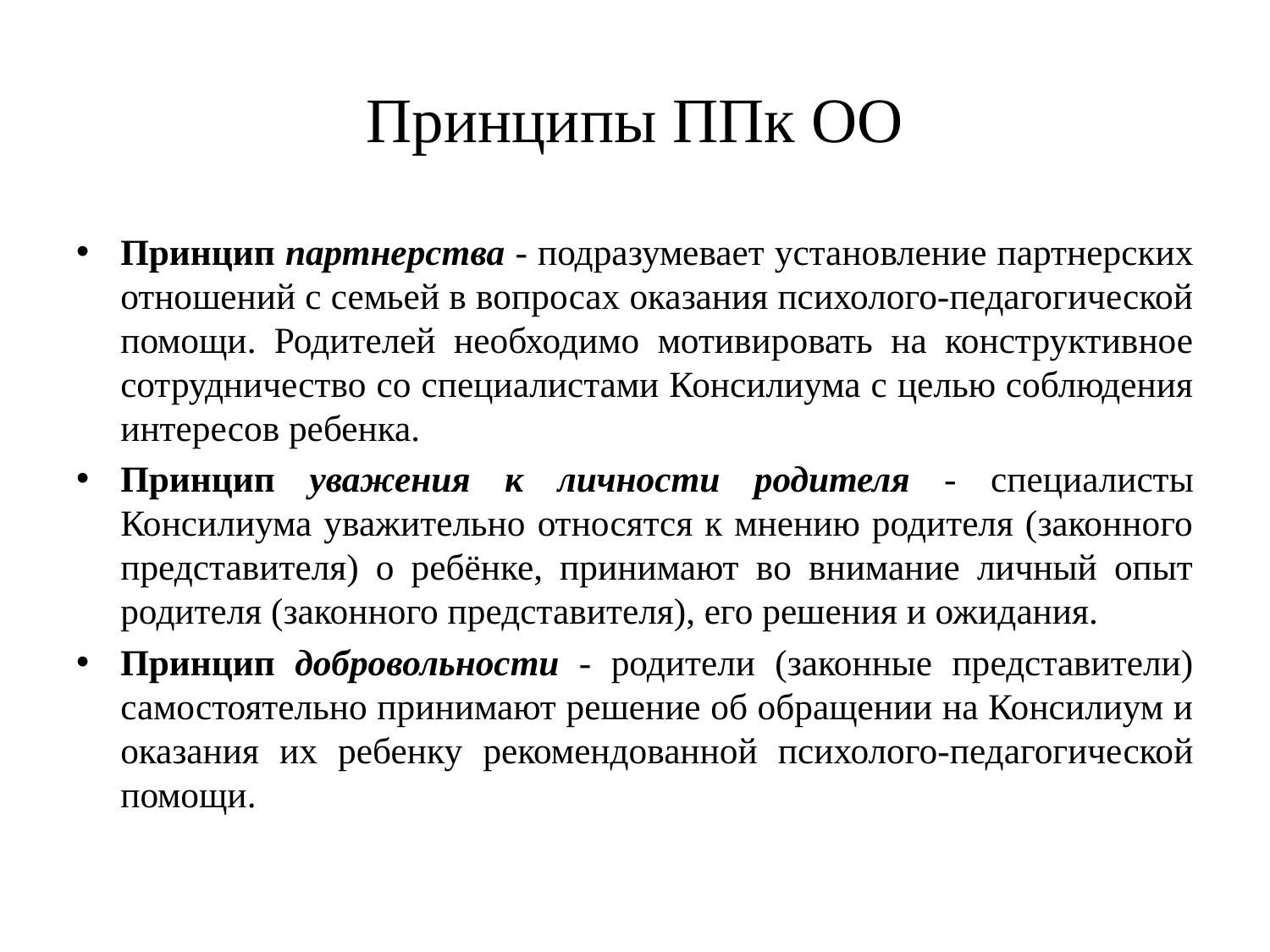

# Принципы ППк ОО
Принцип партнерства - подразумевает установление партнерских отношений с семьей в вопросах оказания психолого-педагогической помощи. Родителей необходимо мотивировать на конструктивное сотрудничество со специалистами Консилиума с целью соблюдения интересов ребенка.
Принцип уважения к личности родителя - специалисты Консилиума уважительно относятся к мнению родителя (законного представителя) о ребёнке, принимают во внимание личный опыт родителя (законного представителя), его решения и ожидания.
Принцип добровольности - родители (законные представители) самостоятельно принимают решение об обращении на Консилиум и оказания их ребенку рекомендованной психолого-педагогической помощи.